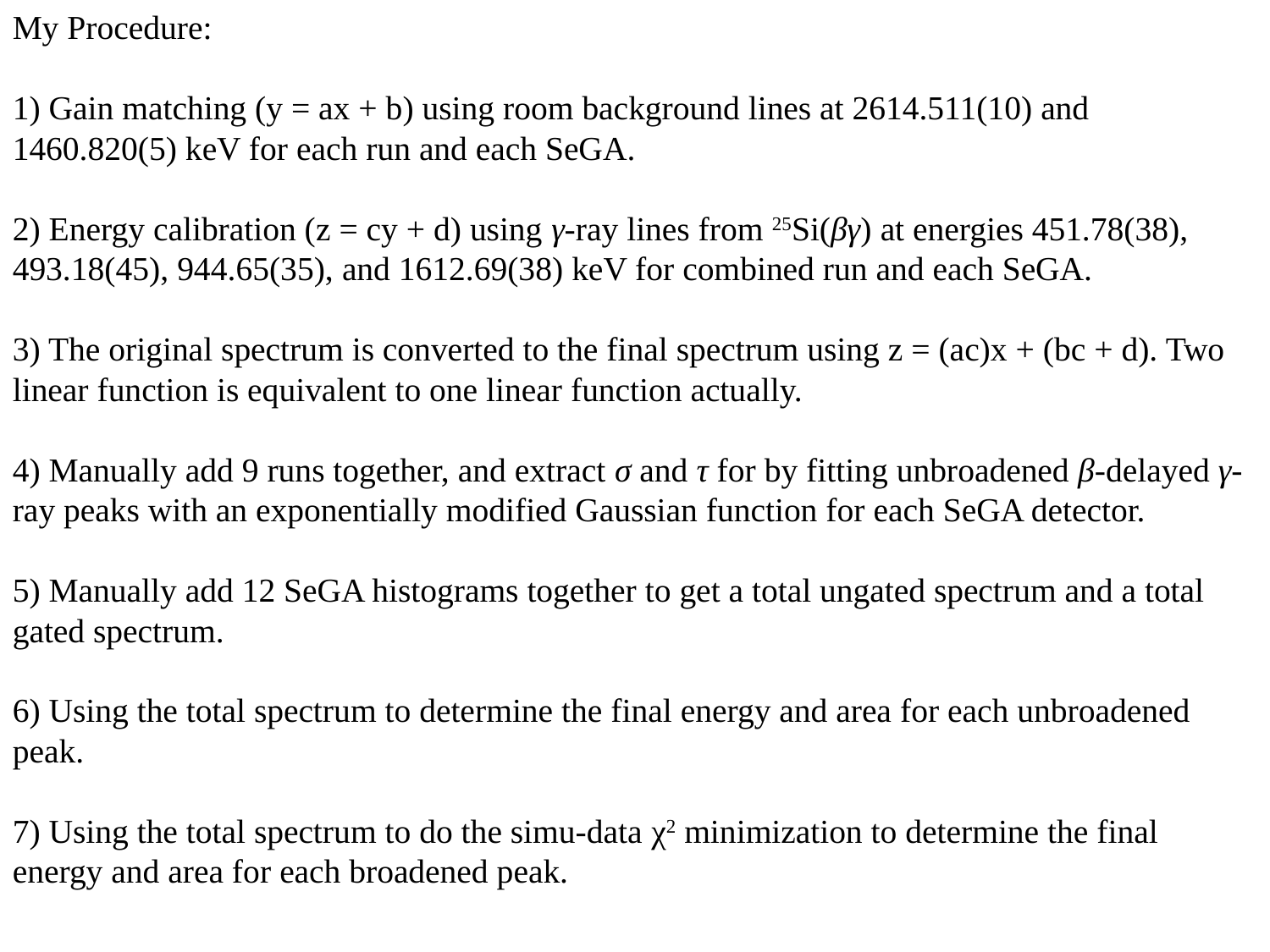

My Procedure:

1) Gain matching (y = ax + b) using room background lines at 2614.511(10) and 1460.820(5) keV for each run and each SeGA.

2) Energy calibration (z = cy + d) using γ-ray lines from 25Si(βγ) at energies 451.78(38), 493.18(45), 944.65(35), and 1612.69(38) keV for combined run and each SeGA.

3) The original spectrum is converted to the final spectrum using z = (ac)x + (bc + d). Two linear function is equivalent to one linear function actually.

4) Manually add 9 runs together, and extract σ and τ for by fitting unbroadened β-delayed γ-ray peaks with an exponentially modified Gaussian function for each SeGA detector.

5) Manually add 12 SeGA histograms together to get a total ungated spectrum and a total gated spectrum.

6) Using the total spectrum to determine the final energy and area for each unbroadened peak.

7) Using the total spectrum to do the simu-data χ2 minimization to determine the final energy and area for each broadened peak.